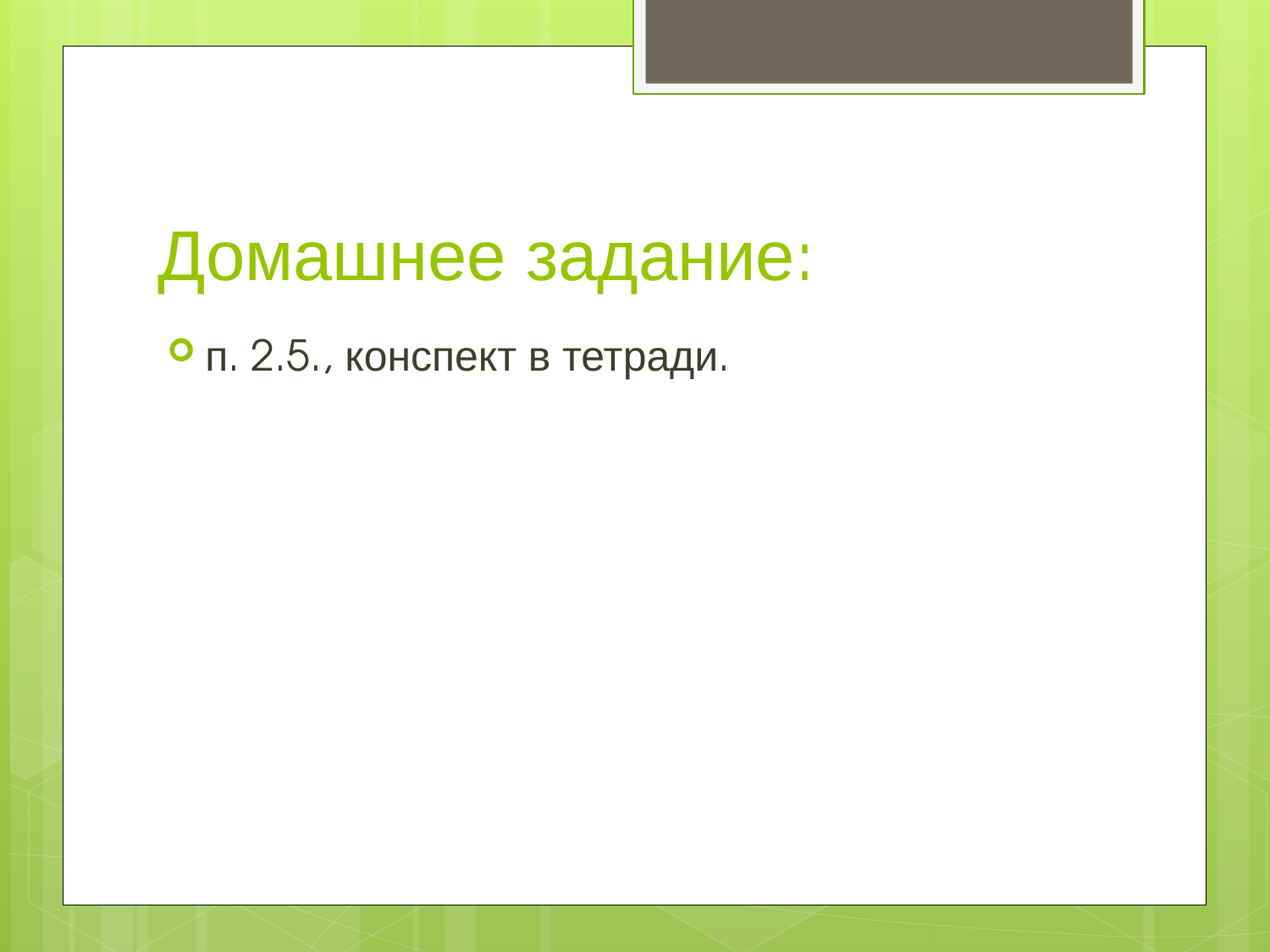

# Домашнее задание:
п. 2.5., конспект в тетради.